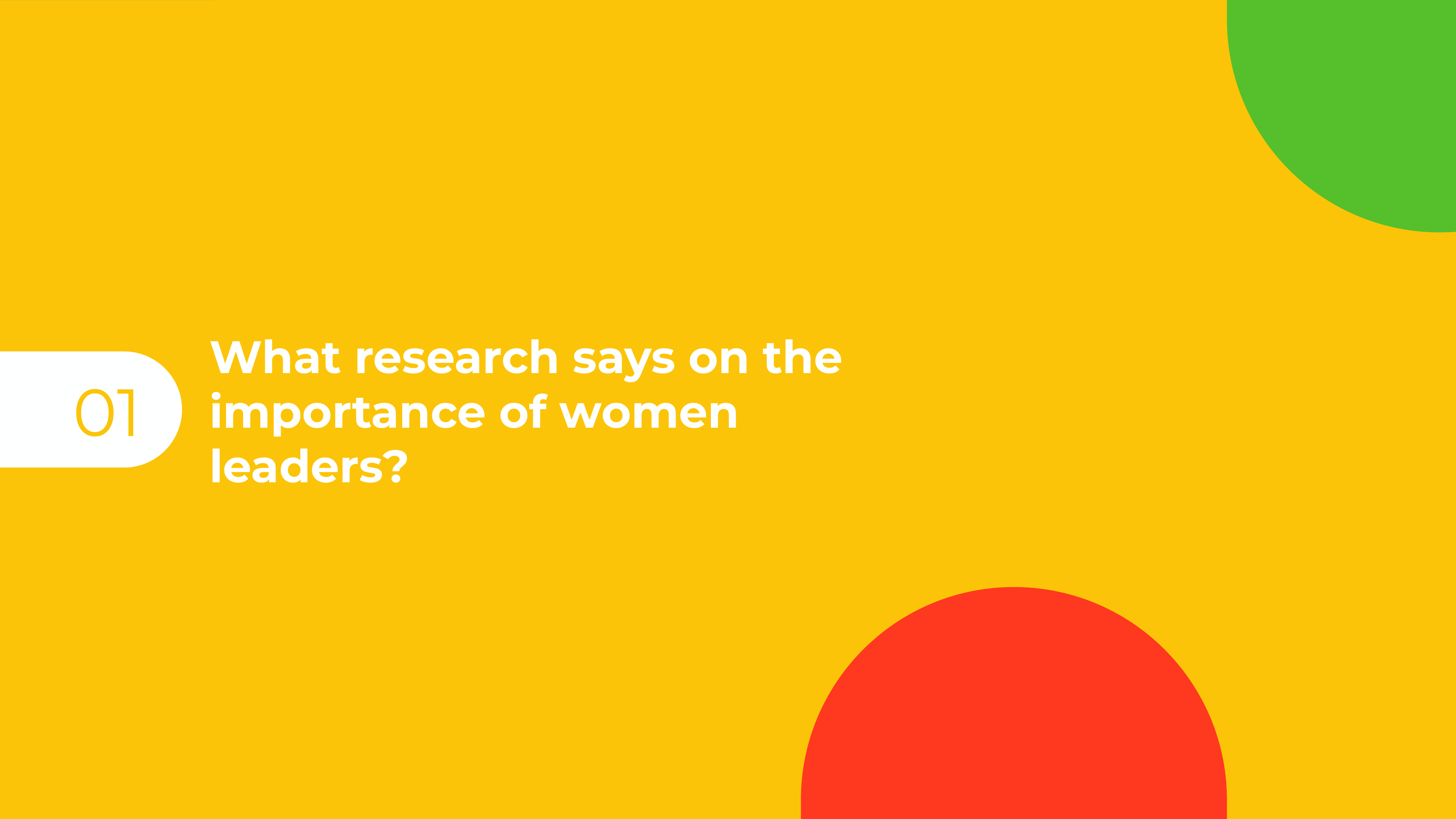

What research says on the importance of women leaders?
01